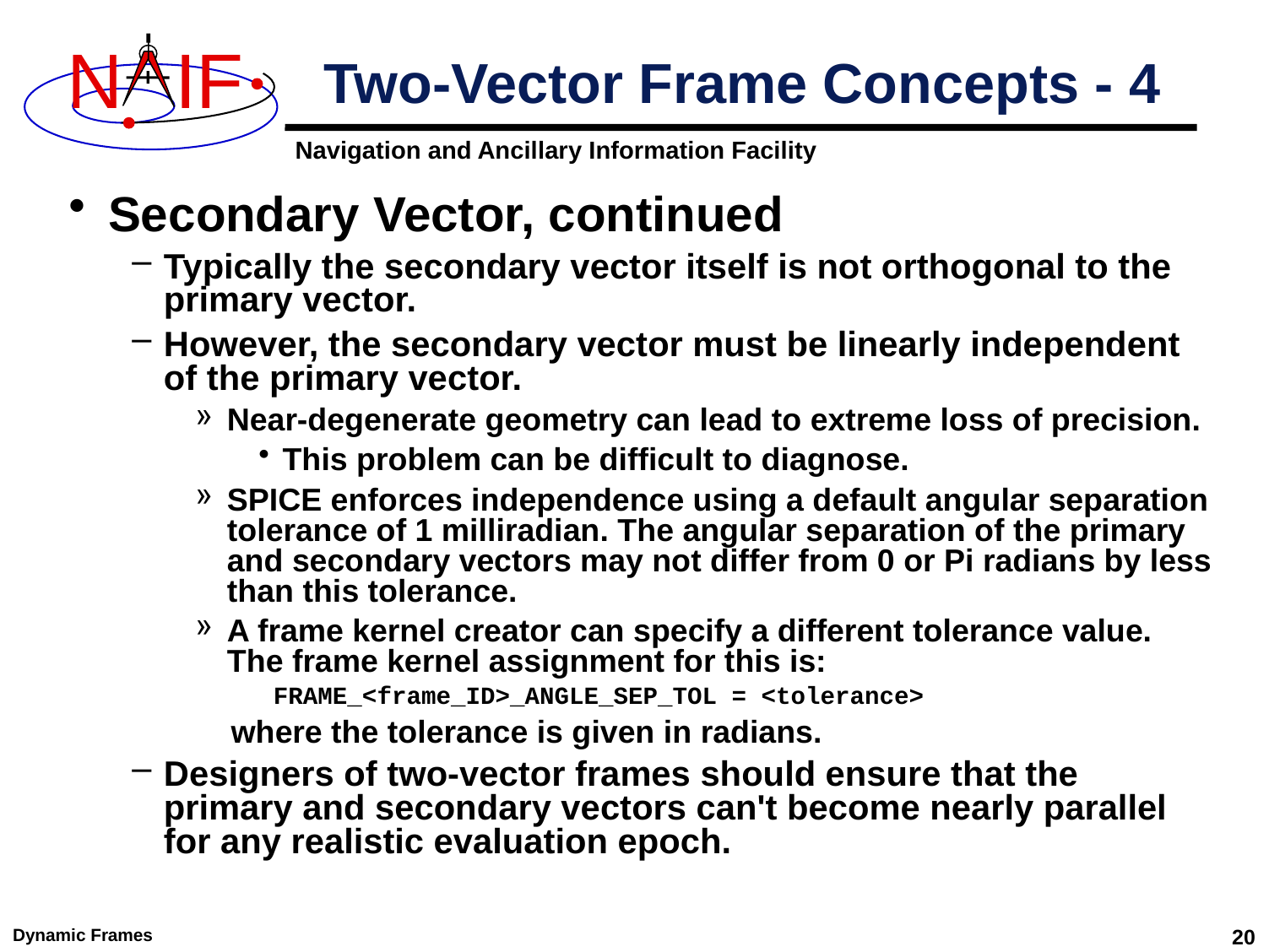

# Two-Vector Frame Concepts - 4
Secondary Vector, continued
Typically the secondary vector itself is not orthogonal to the primary vector.
However, the secondary vector must be linearly independent of the primary vector.
Near-degenerate geometry can lead to extreme loss of precision.
This problem can be difficult to diagnose.
SPICE enforces independence using a default angular separation tolerance of 1 milliradian. The angular separation of the primary and secondary vectors may not differ from 0 or Pi radians by less than this tolerance.
A frame kernel creator can specify a different tolerance value.  The frame kernel assignment for this is:
 FRAME_<frame_ID>_ANGLE_SEP_TOL = <tolerance>
    where the tolerance is given in radians.
Designers of two-vector frames should ensure that the primary and secondary vectors can't become nearly parallel for any realistic evaluation epoch.
Dynamic Frames
20